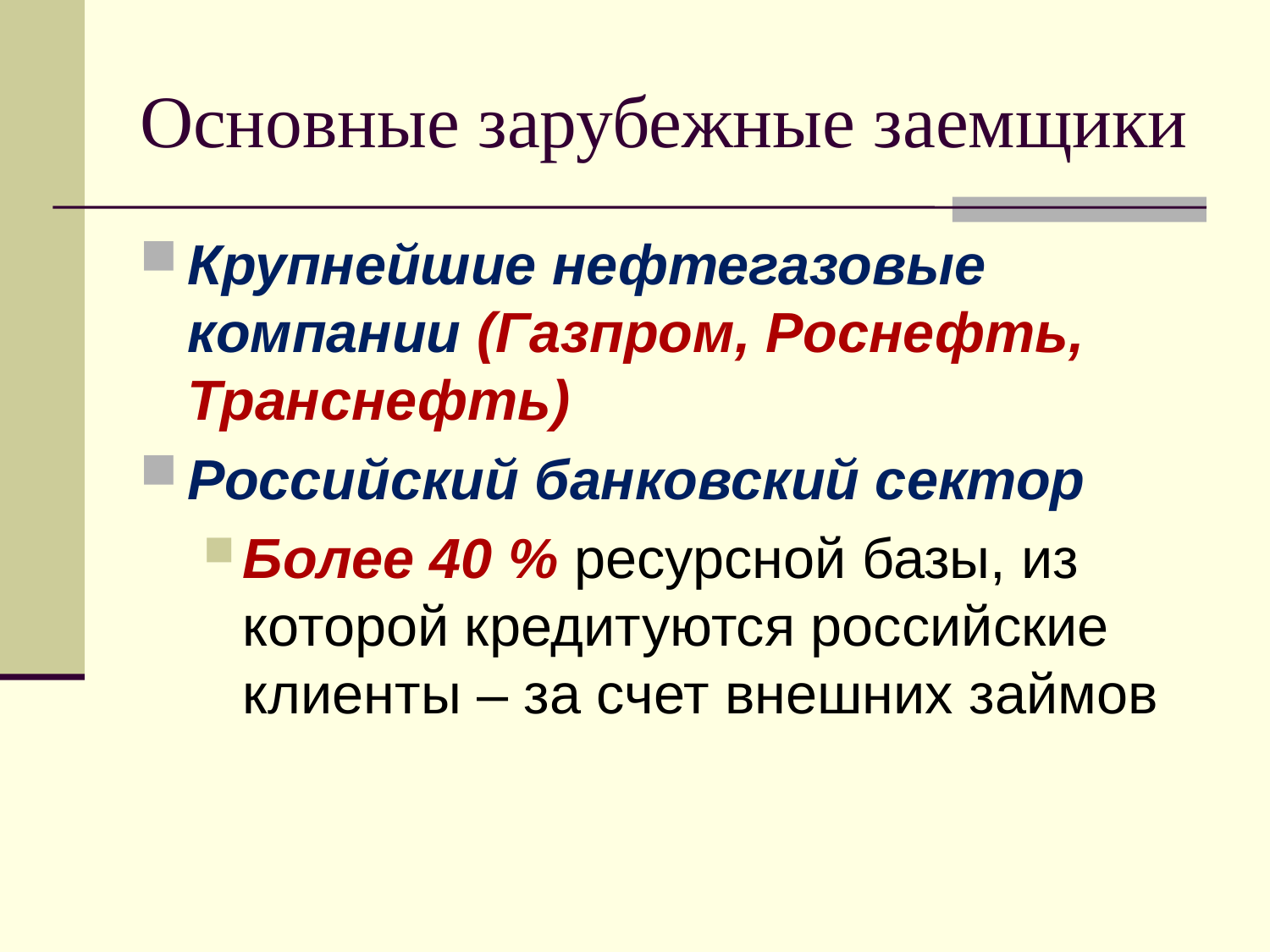

# Основные зарубежные заемщики
Крупнейшие нефтегазовые компании (Газпром, Роснефть, Транснефть)
Российский банковский сектор
Более 40 % ресурсной базы, из которой кредитуются российские клиенты – за счет внешних займов